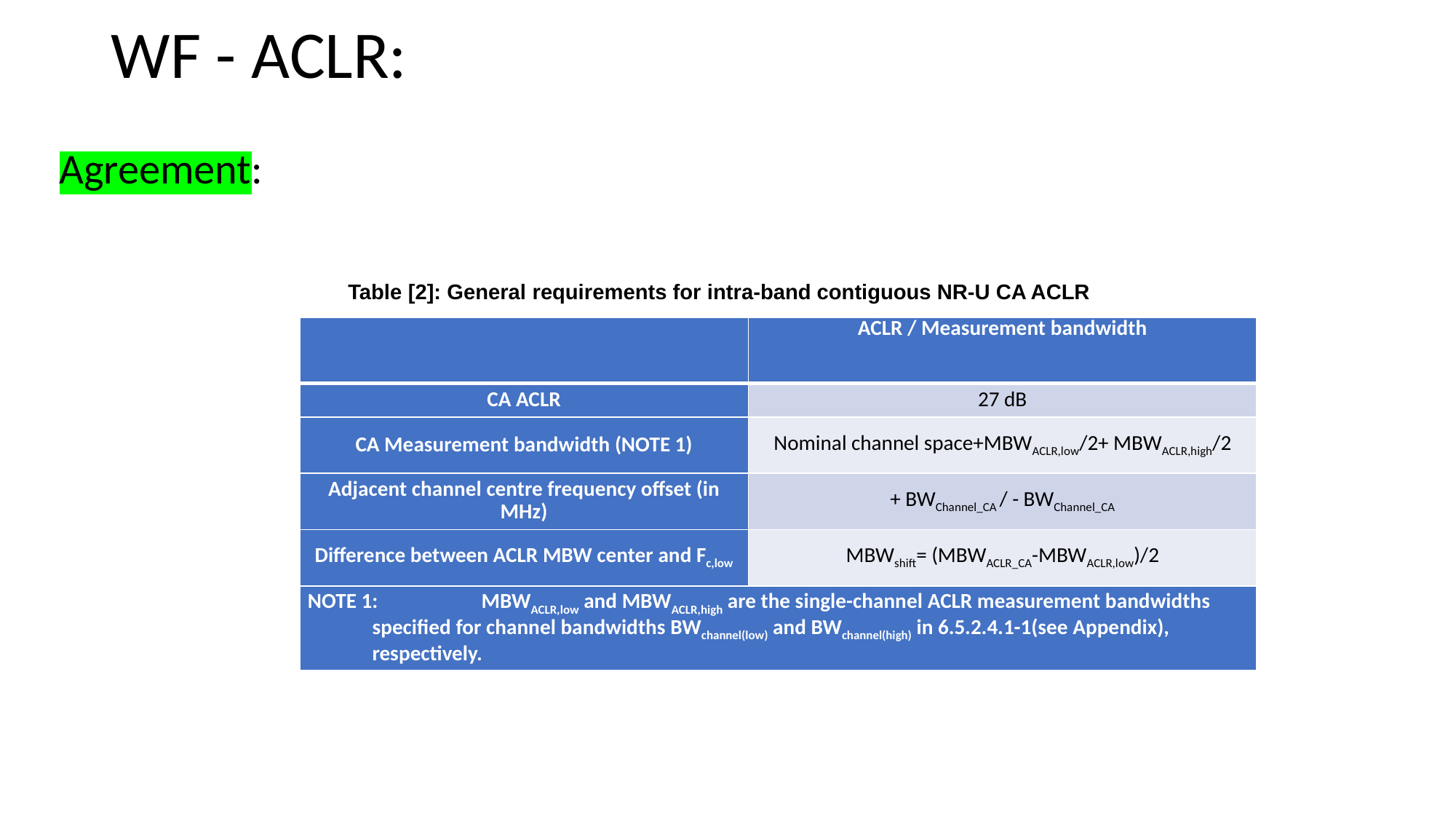

# WF - ACLR:
Agreement:

Table [2]: General requirements for intra-band contiguous NR-U CA ACLR
|  | ACLR / Measurement bandwidth |
| --- | --- |
| CA ACLR | 27 dB |
| CA Measurement bandwidth (NOTE 1) | Nominal channel space+MBWACLR,low/2+ MBWACLR,high/2 |
| Adjacent channel centre frequency offset (in MHz) | + BWChannel\_CA / - BWChannel\_CA |
| Difference between ACLR MBW center and Fc,low | MBWshift= (MBWACLR\_CA-MBWACLR,low)/2 |
| NOTE 1: MBWACLR,low and MBWACLR,high are the single-channel ACLR measurement bandwidths specified for channel bandwidths BWchannel(low) and BWchannel(high) in 6.5.2.4.1-1(see Appendix), respectively. |  |